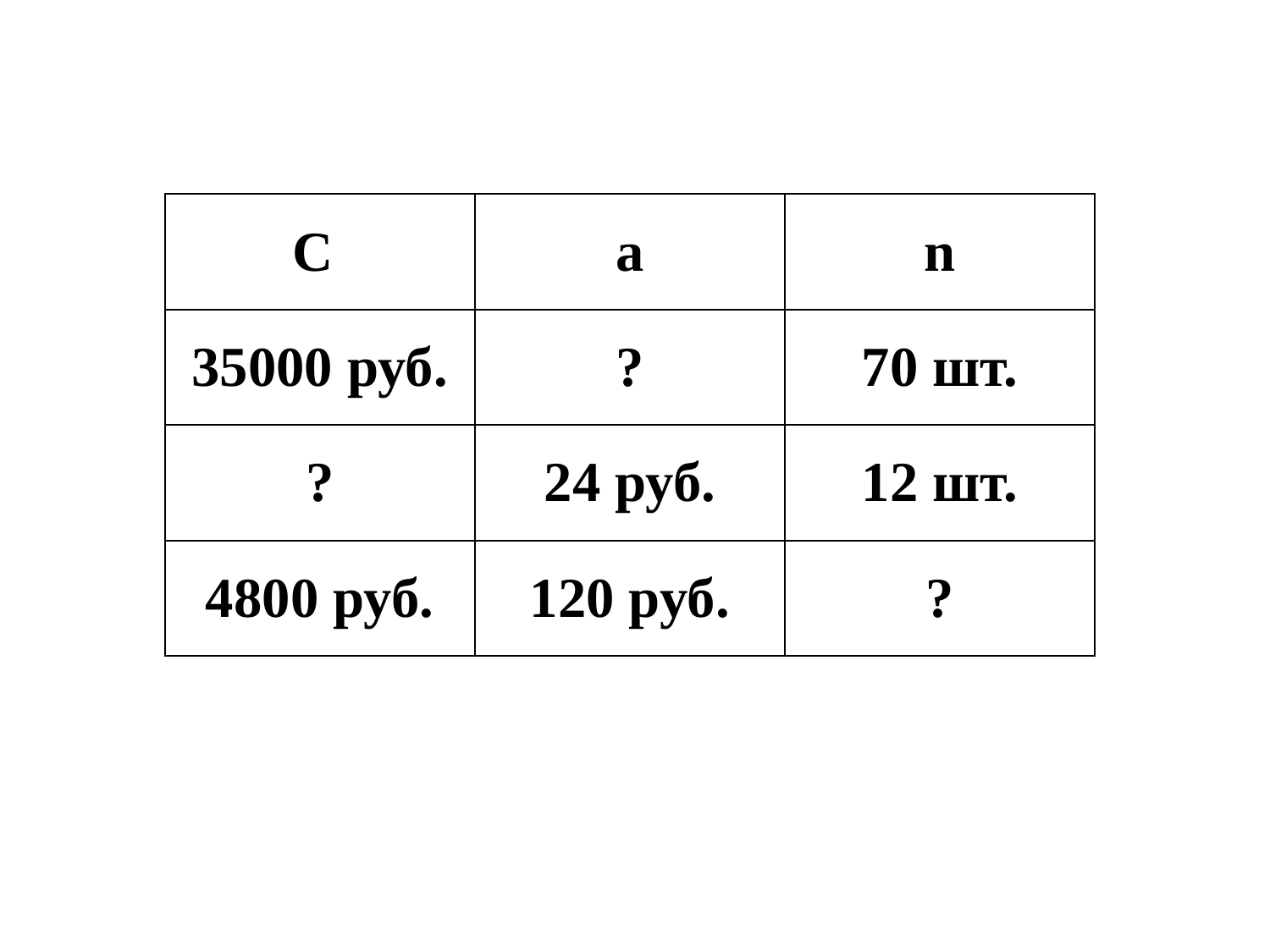

| С | а | n |
| --- | --- | --- |
| 35000 руб. | ? | 70 шт. |
| ? | 24 руб. | 12 шт. |
| 4800 руб. | 120 руб. | ? |